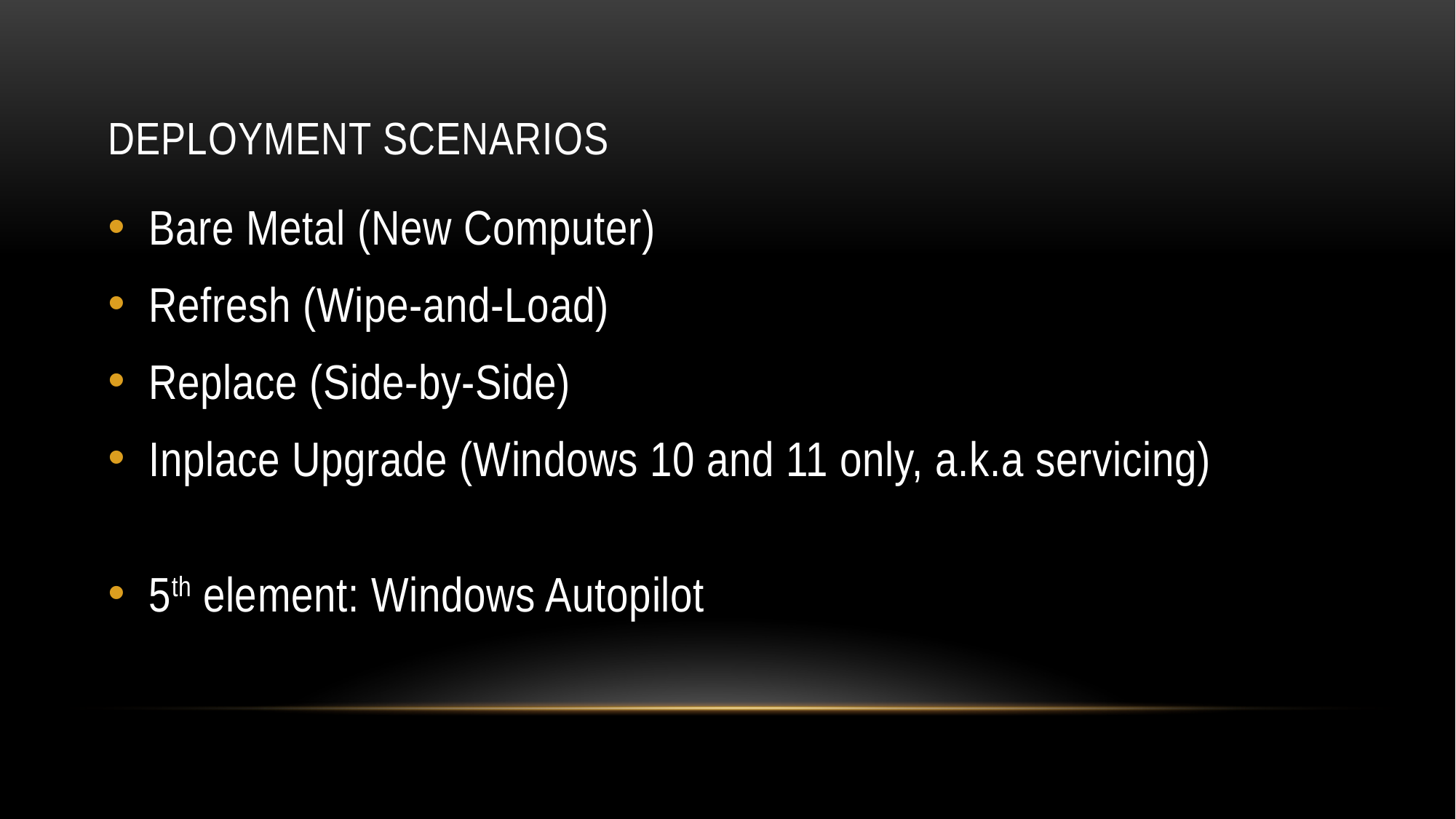

# Deployment scenarios
Bare Metal (New Computer)
Refresh (Wipe-and-Load)
Replace (Side-by-Side)
Inplace Upgrade (Windows 10 and 11 only, a.k.a servicing)
5th element: Windows Autopilot